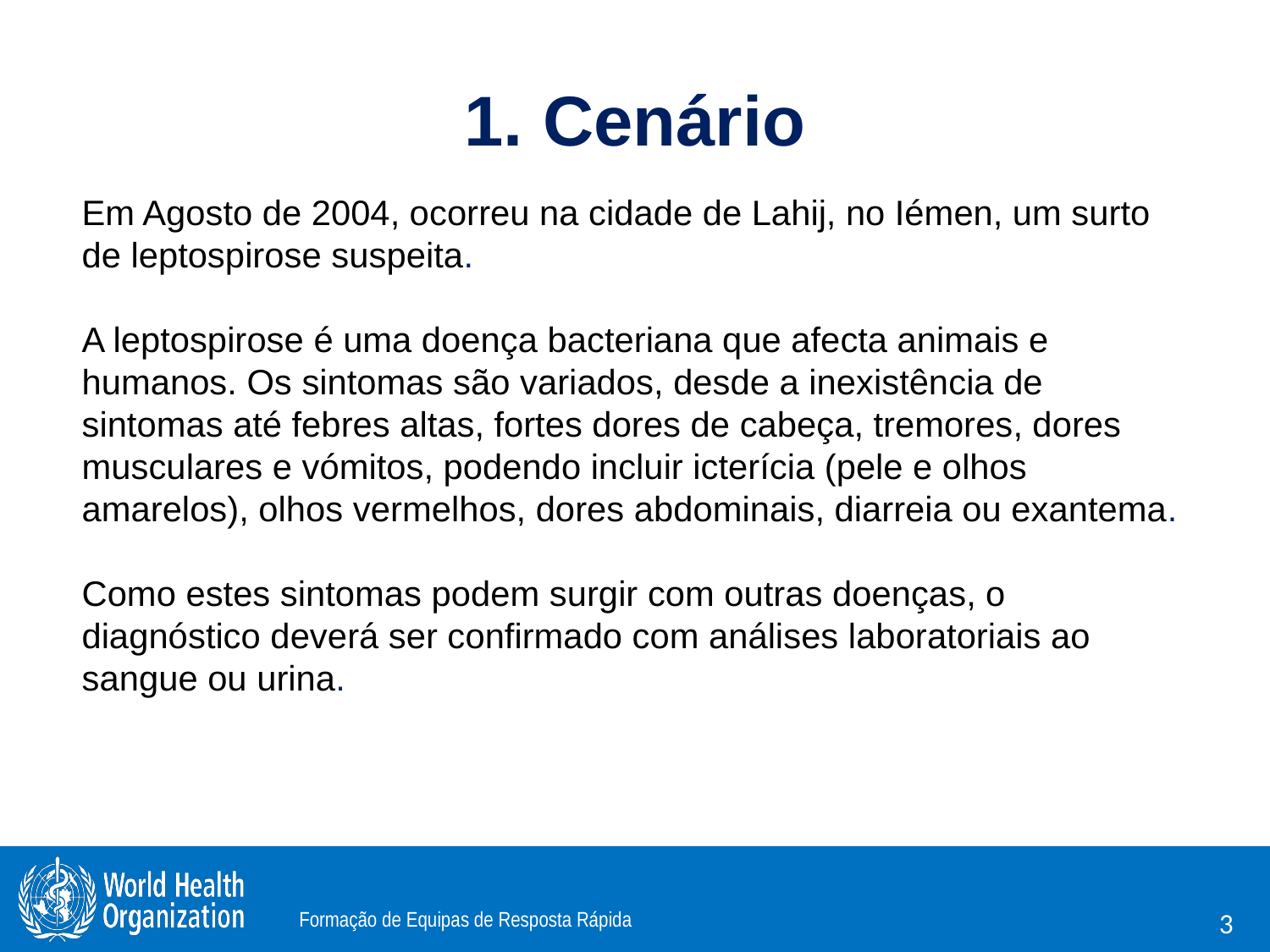

# 1. Cenário
Em Agosto de 2004, ocorreu na cidade de Lahij, no Iémen, um surto de leptospirose suspeita.

A leptospirose é uma doença bacteriana que afecta animais e humanos. Os sintomas são variados, desde a inexistência de sintomas até febres altas, fortes dores de cabeça, tremores, dores musculares e vómitos, podendo incluir icterícia (pele e olhos amarelos), olhos vermelhos, dores abdominais, diarreia ou exantema.

Como estes sintomas podem surgir com outras doenças, o diagnóstico deverá ser confirmado com análises laboratoriais ao sangue ou urina.